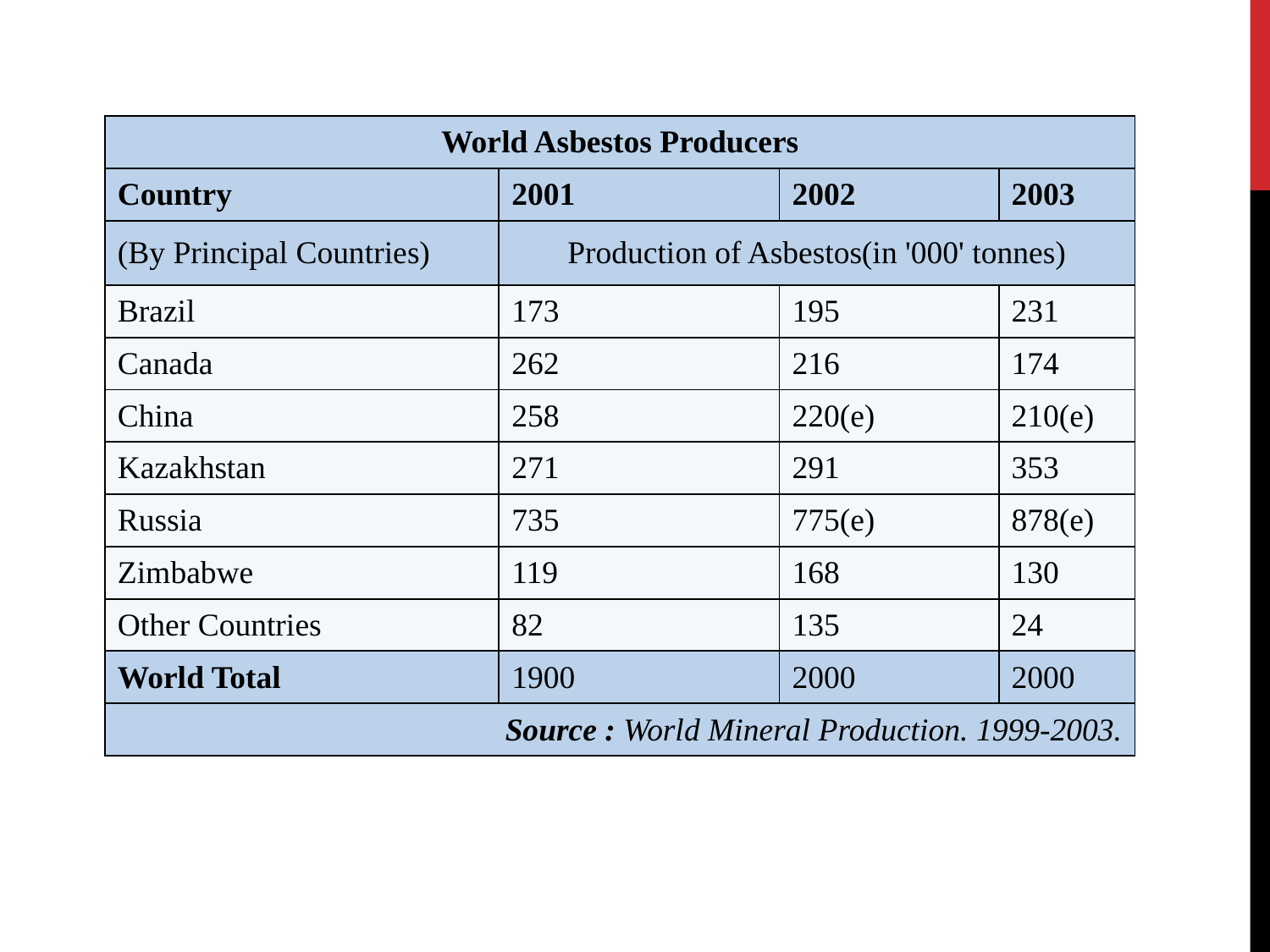

| World Asbestos Producers |  |  |  |
| --- | --- | --- | --- |
| Country | 2001 | 2002 | 2003 |
| (By Principal Countries) | Production of Asbestos(in '000' tonnes) |  |  |
| Brazil | 173 | 195 | 231 |
| Canada | 262 | 216 | 174 |
| China | 258 | 220(e) | 210(e) |
| Kazakhstan | 271 | 291 | 353 |
| Russia | 735 | 775(e) | 878(e) |
| Zimbabwe | 119 | 168 | 130 |
| Other Countries | 82 | 135 | 24 |
| World Total | 1900 | 2000 | 2000 |
| Source : World Mineral Production. 1999-2003. |  |  |  |